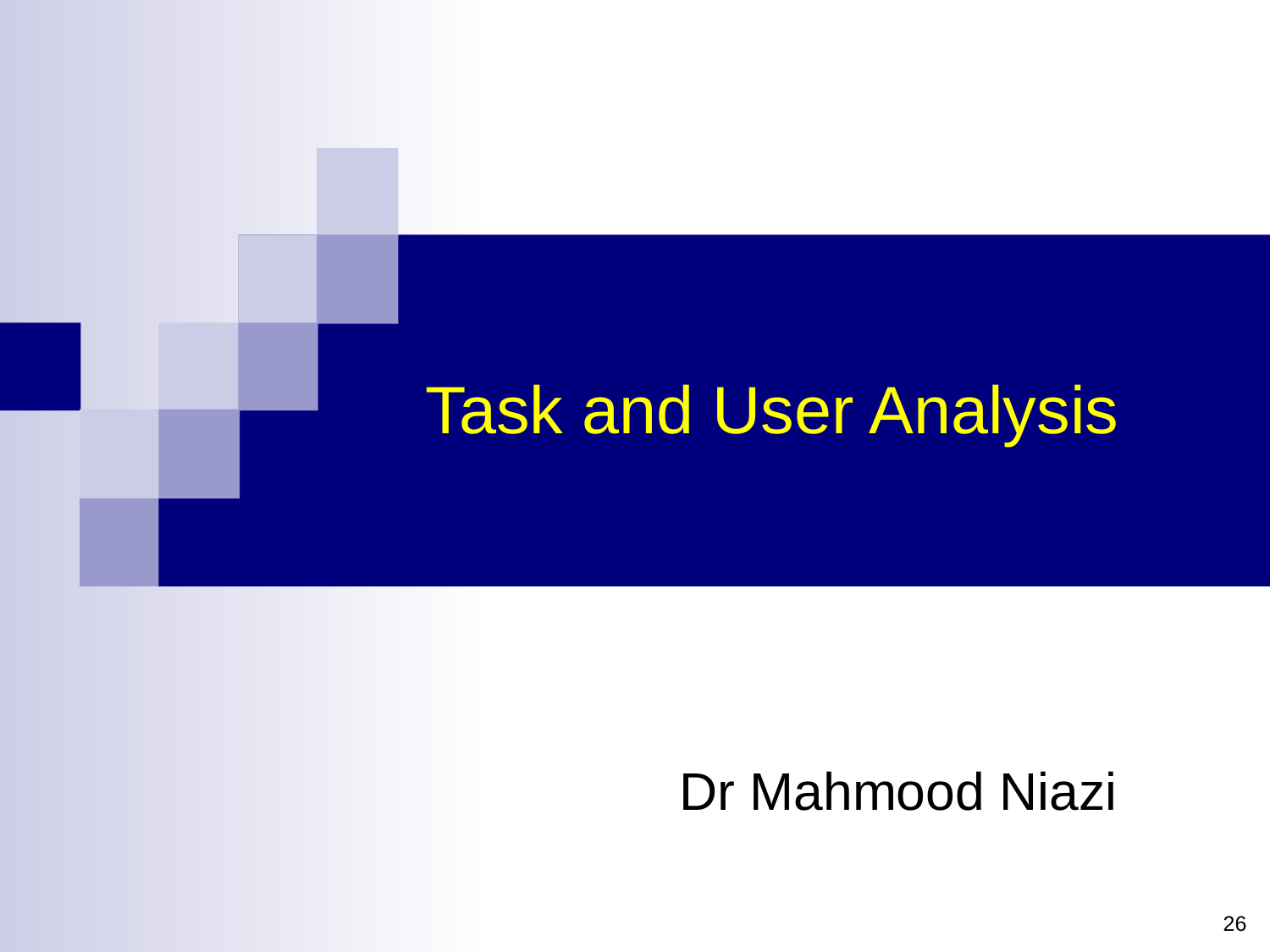

# Task and User Analysis

		Dr Mahmood Niazi
26